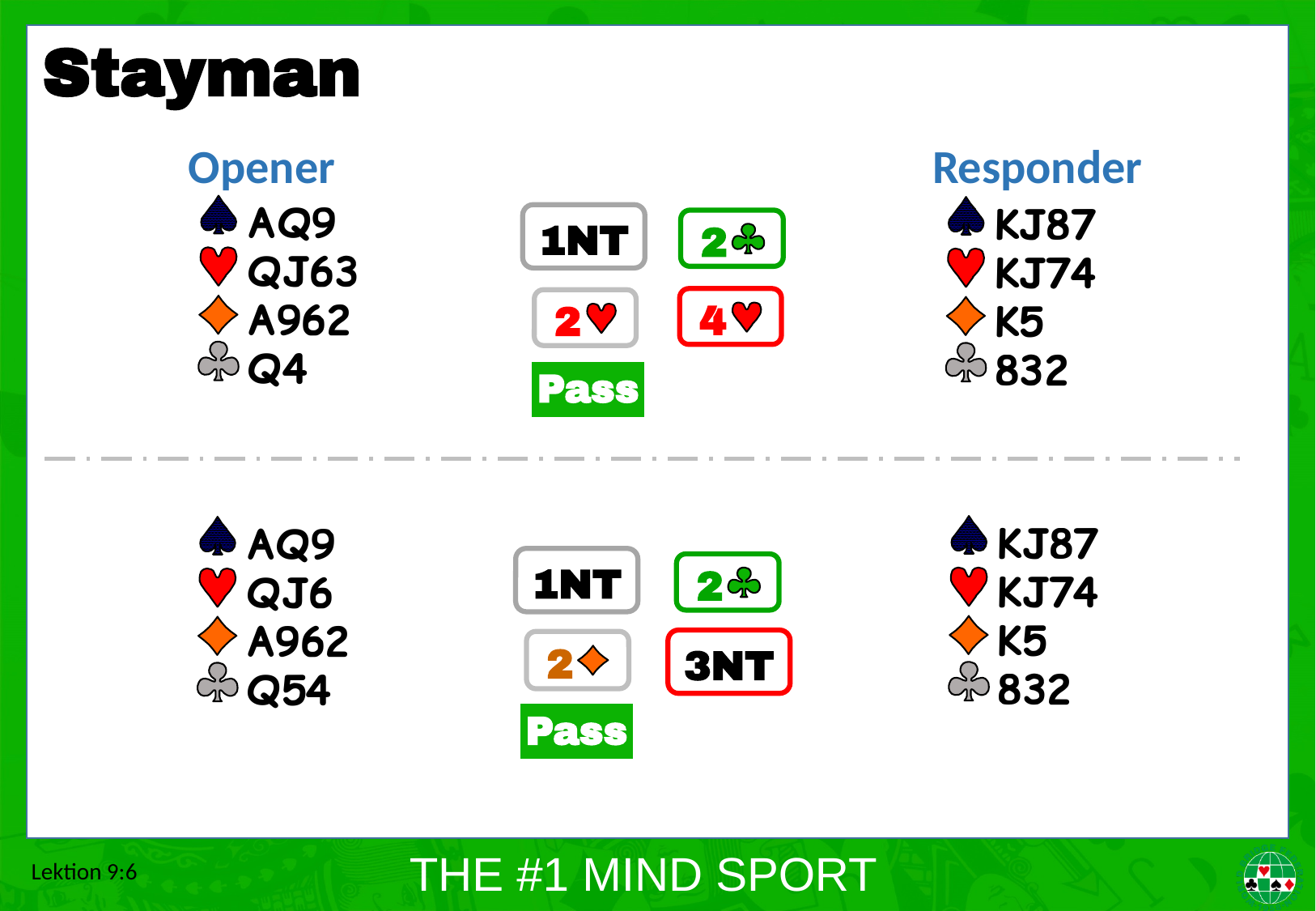

# Stayman
Opener
Responder
AQ9
QJ63
A962
Q4

KJ87
KJ74
K5
832

1NT
2

4

2

Pass
KJ87
KJ74
K5
832

AQ9
QJ6
A962
Q54

1NT
2

3NT
2

Pass